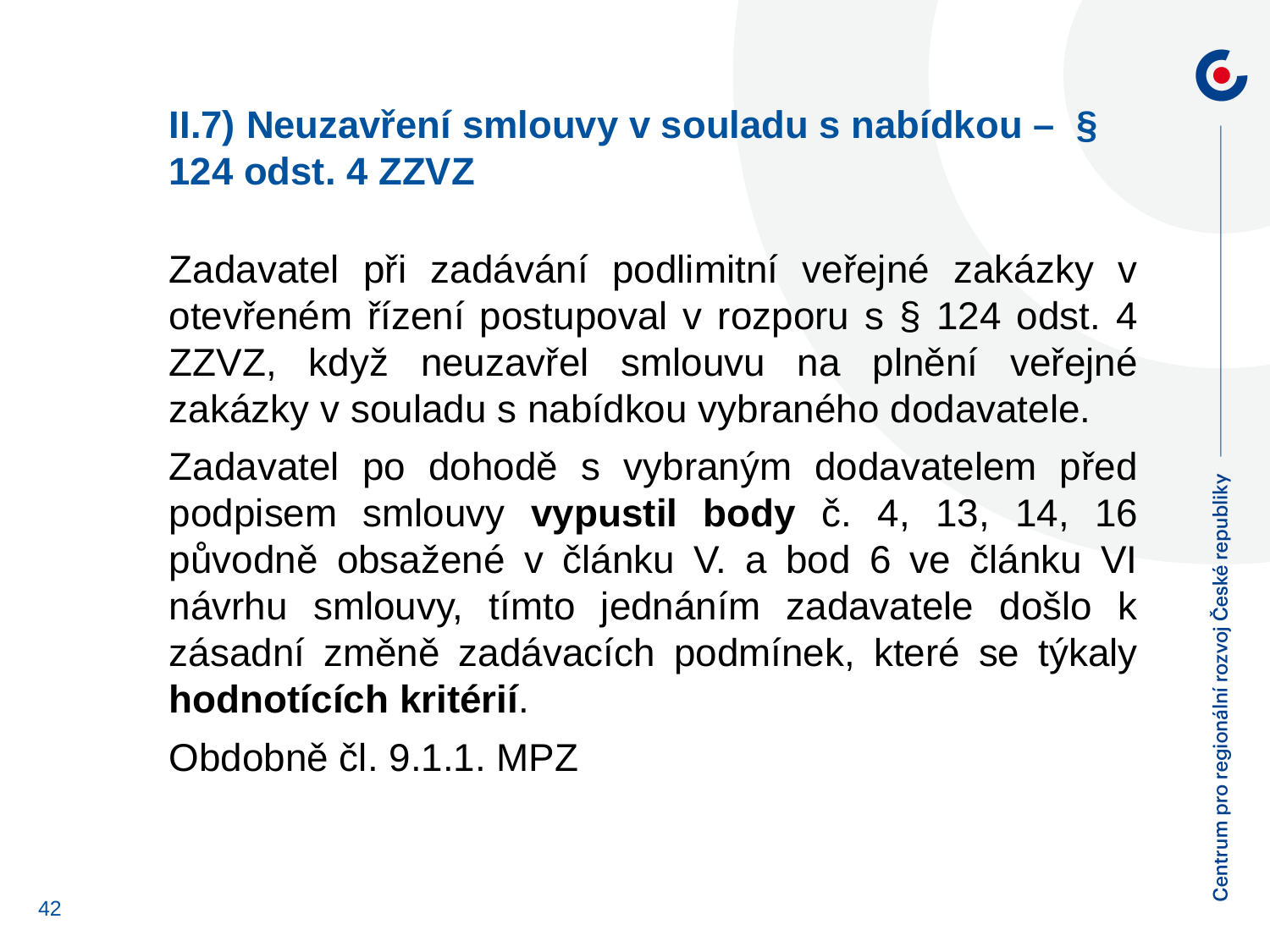

II.7) Neuzavření smlouvy v souladu s nabídkou –  § 124 odst. 4 ZZVZ
Zadavatel při zadávání podlimitní veřejné zakázky v otevřeném řízení postupoval v rozporu s § 124 odst. 4 ZZVZ, když neuzavřel smlouvu na plnění veřejné zakázky v souladu s nabídkou vybraného dodavatele.
Zadavatel po dohodě s vybraným dodavatelem před podpisem smlouvy vypustil body č. 4, 13, 14, 16 původně obsažené v článku V. a bod 6 ve článku VI návrhu smlouvy, tímto jednáním zadavatele došlo k zásadní změně zadávacích podmínek, které se týkaly hodnotících kritérií.
Obdobně čl. 9.1.1. MPZ
42